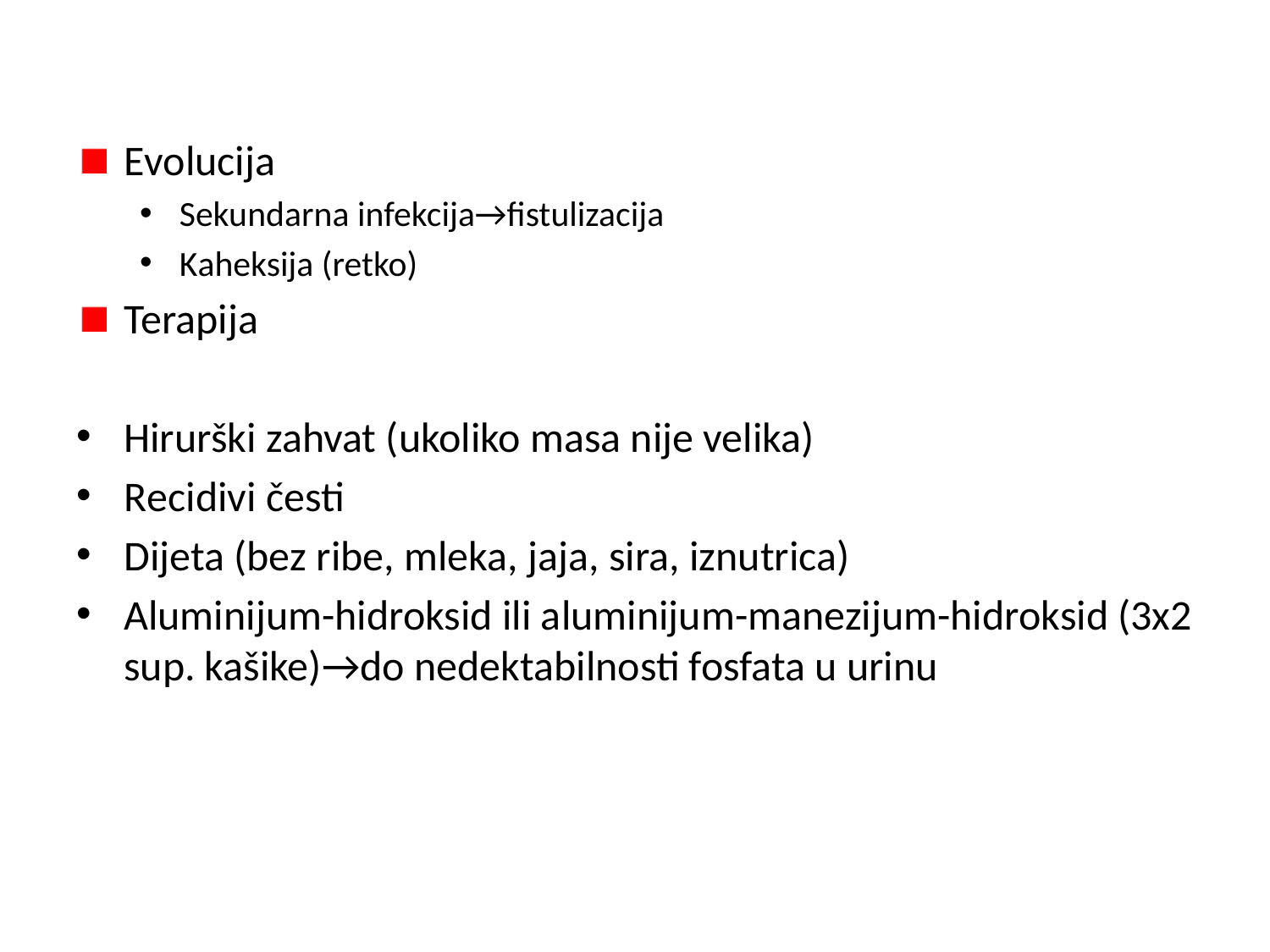

Evolucija
Sekundarna infekcija→fistulizacija
Kaheksija (retko)
Terapija

Hirurški zahvat (ukoliko masa nije velika)
Recidivi česti
Dijeta (bez ribe, mleka, jaja, sira, iznutrica)
Aluminijum-hidroksid ili aluminijum-manezijum-hidroksid (3x2 sup. kašike)→do nedektabilnosti fosfata u urinu